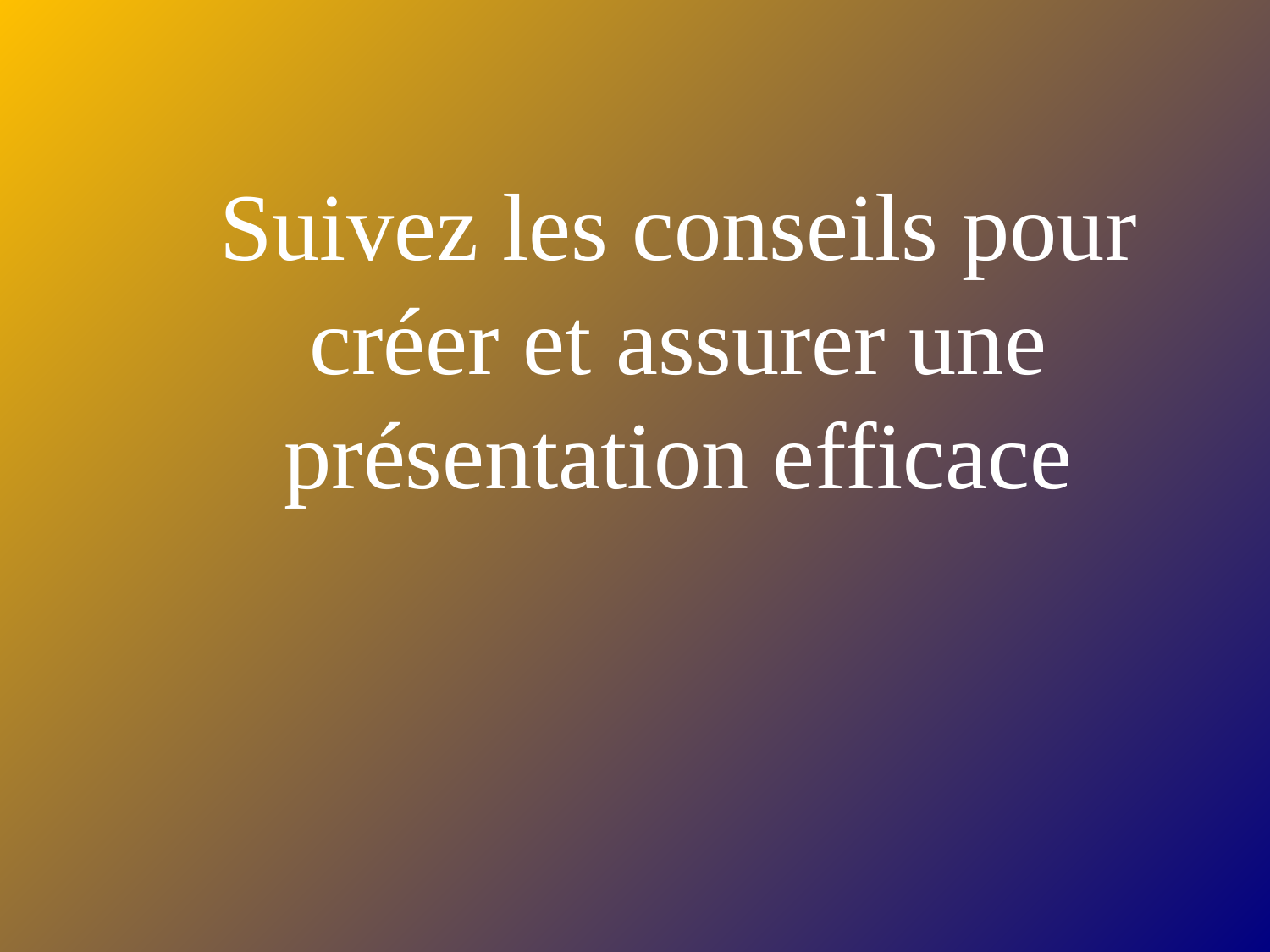

# Suivez les conseils pour créer et assurer une présentation efficace